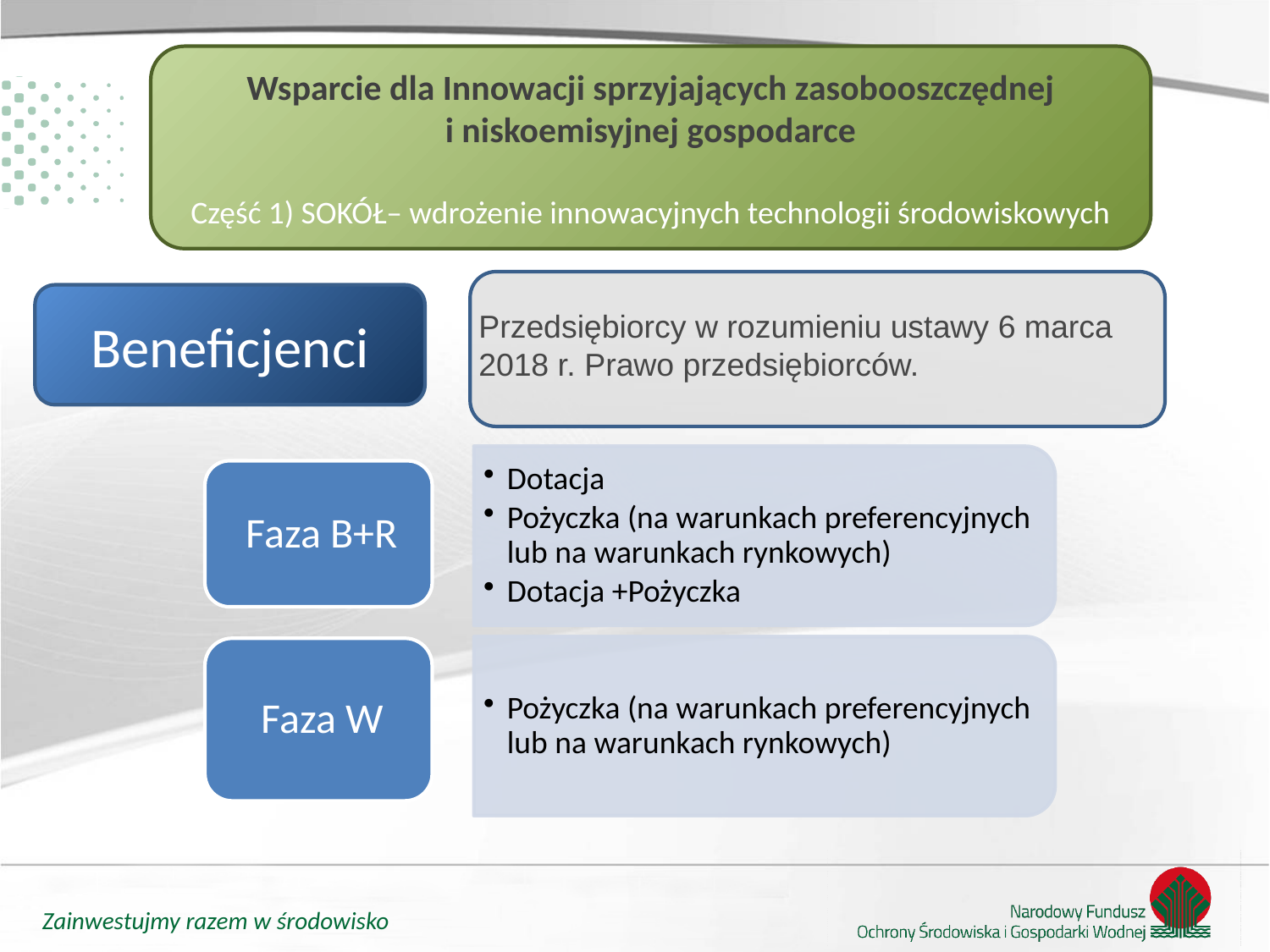

Wsparcie dla Innowacji sprzyjających zasobooszczędnej i niskoemisyjnej gospodarce

Część 1) SOKÓŁ– wdrożenie innowacyjnych technologii środowiskowych

Beneficjenci
Przedsiębiorcy w rozumieniu ustawy 6 marca 2018 r. Prawo przedsiębiorców.
Dotacja
Pożyczka (na warunkach preferencyjnych lub na warunkach rynkowych)
Dotacja +Pożyczka
Faza B+R
Pożyczka (na warunkach preferencyjnych lub na warunkach rynkowych)
Faza W